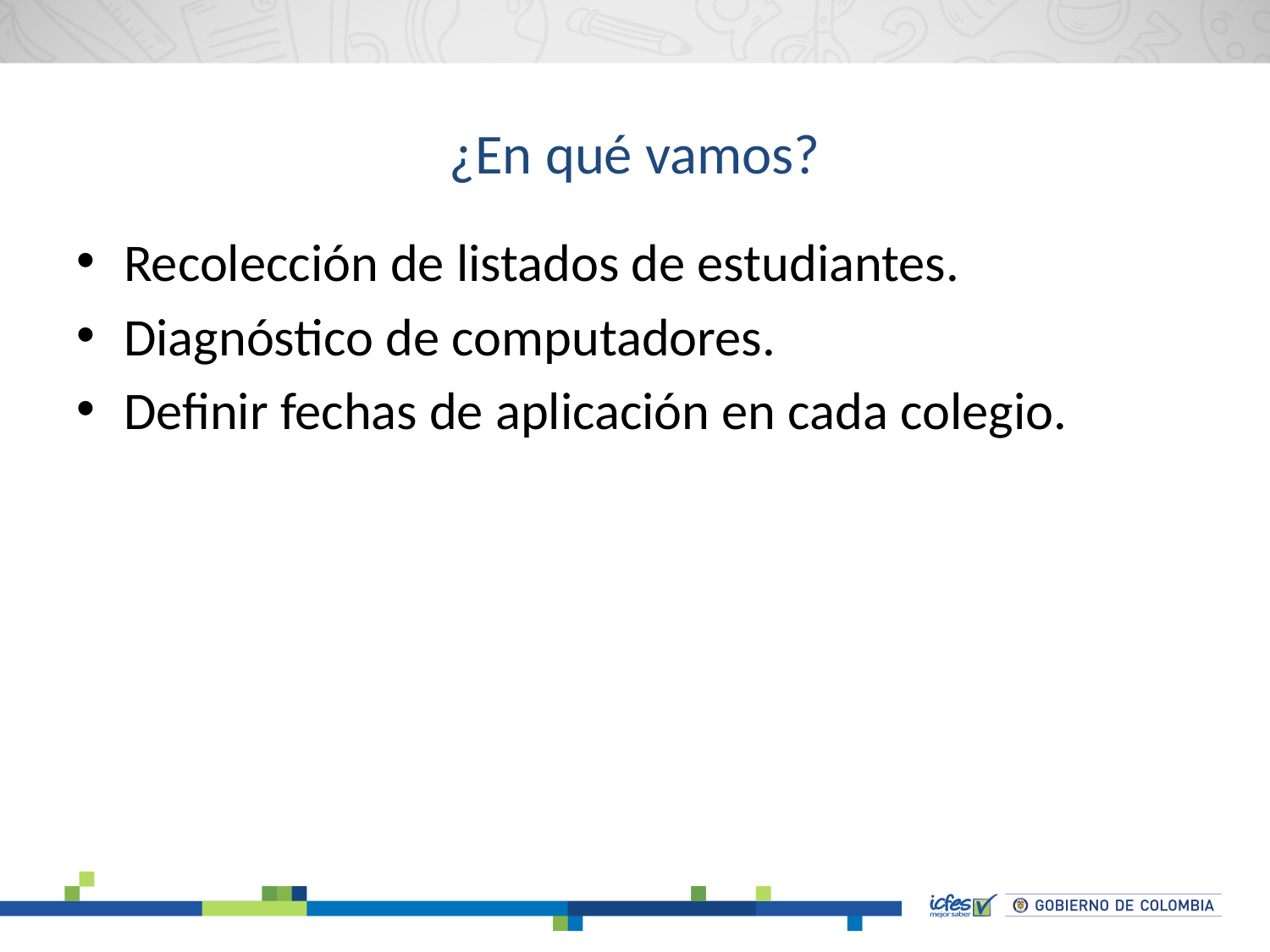

# ¿En qué vamos?
Recolección de listados de estudiantes.
Diagnóstico de computadores.
Definir fechas de aplicación en cada colegio.